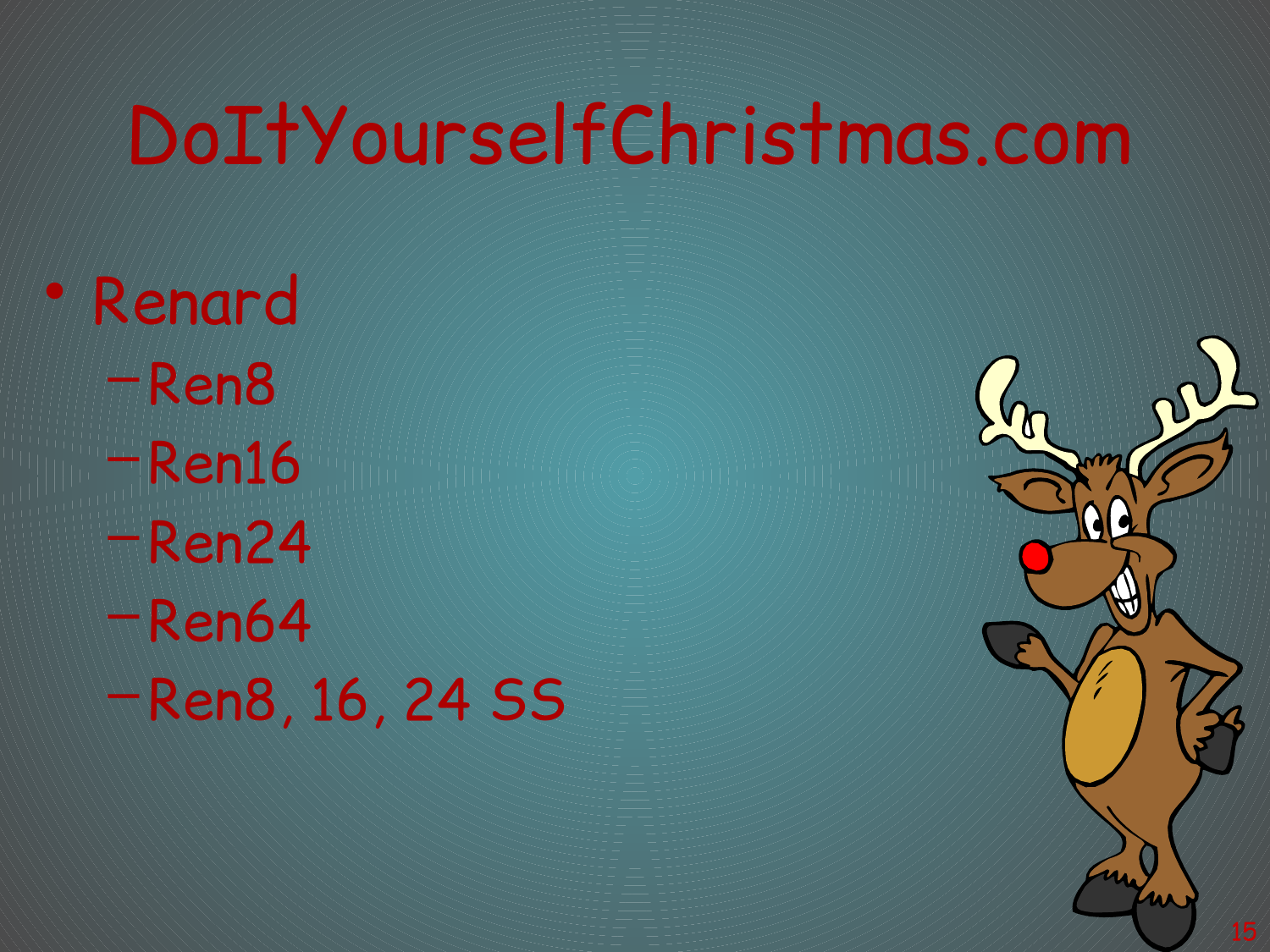

# DoItYourselfChristmas.com
Renard
Ren8
Ren16
Ren24
Ren64
Ren8, 16, 24 SS
15